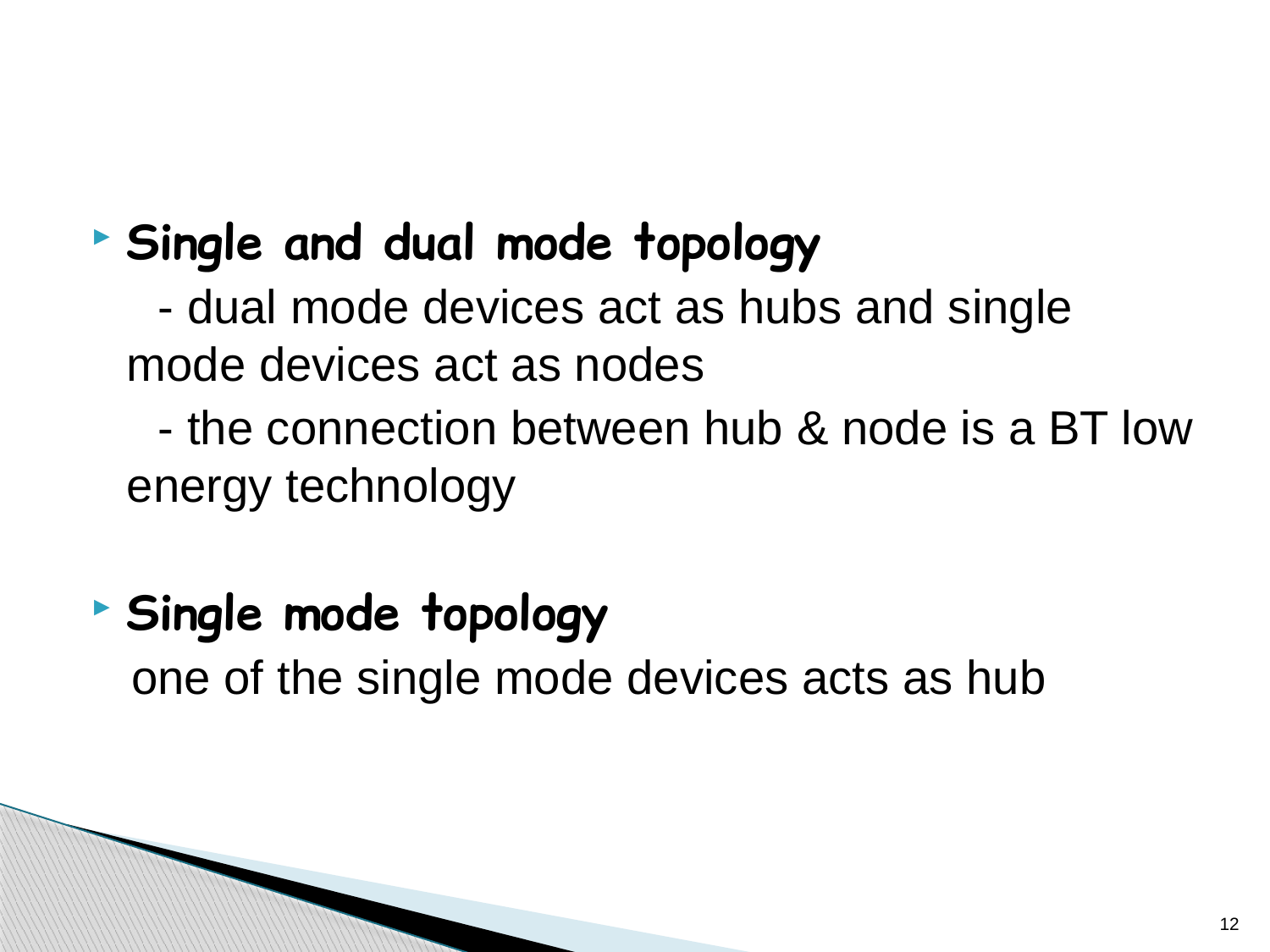

Single and dual mode topology
     - dual mode devices act as hubs and single mode devices act as nodes
     - the connection between hub & node is a BT low energy technology

Single mode topology
   one of the single mode devices acts as hub

12